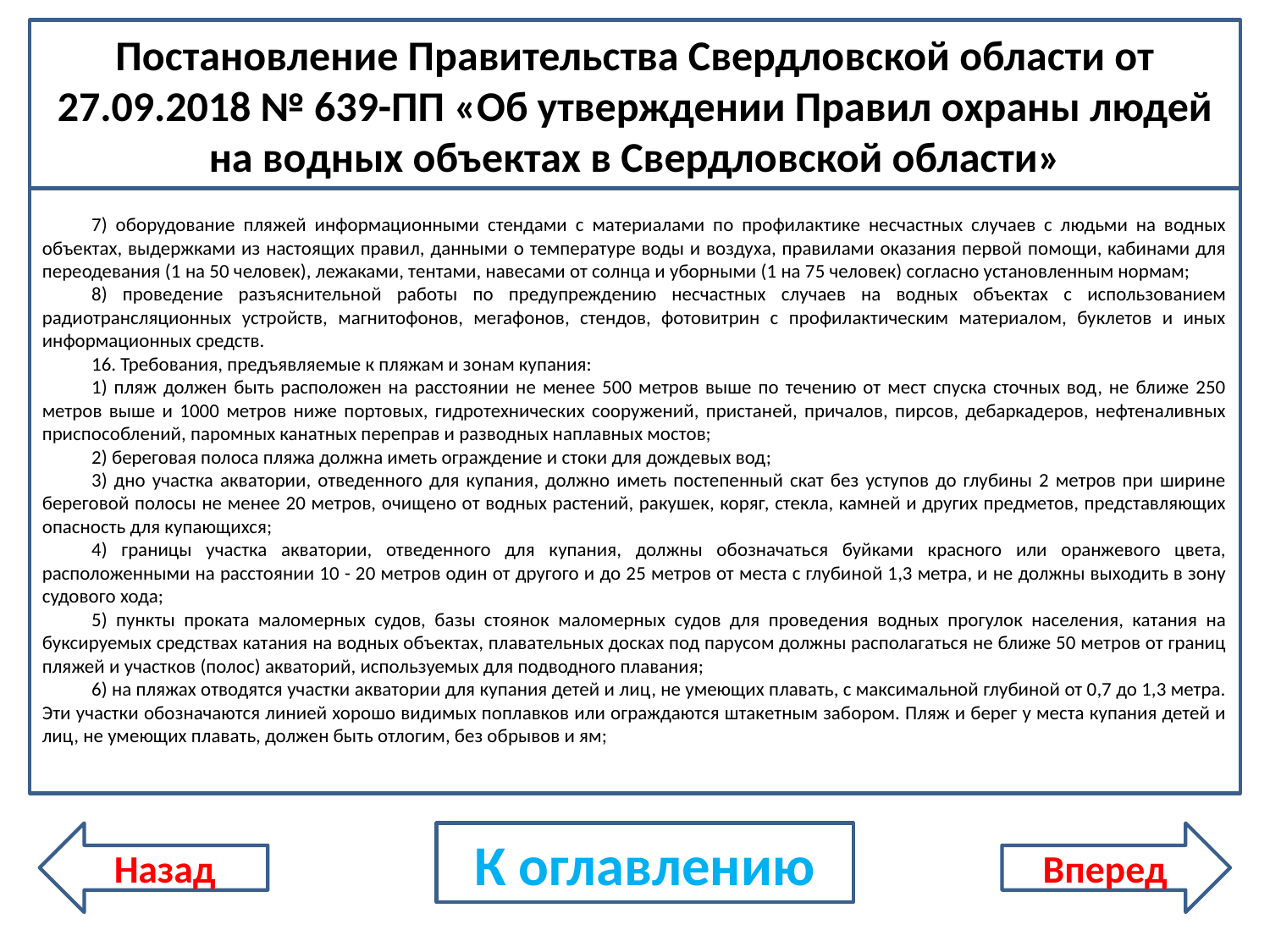

Постановление Правительства Свердловской области от 27.09.2018 № 639-ПП «Об утверждении Правил охраны людей на водных объектах в Свердловской области»
7) оборудование пляжей информационными стендами с материалами по профилактике несчастных случаев с людьми на водных объектах, выдержками из настоящих правил, данными о температуре воды и воздуха, правилами оказания первой помощи, кабинами для переодевания (1 на 50 человек), лежаками, тентами, навесами от солнца и уборными (1 на 75 человек) согласно установленным нормам;
8) проведение разъяснительной работы по предупреждению несчастных случаев на водных объектах с использованием радиотрансляционных устройств, магнитофонов, мегафонов, стендов, фотовитрин с профилактическим материалом, буклетов и иных информационных средств.
16. Требования, предъявляемые к пляжам и зонам купания:
1) пляж должен быть расположен на расстоянии не менее 500 метров выше по течению от мест спуска сточных вод, не ближе 250 метров выше и 1000 метров ниже портовых, гидротехнических сооружений, пристаней, причалов, пирсов, дебаркадеров, нефтеналивных приспособлений, паромных канатных переправ и разводных наплавных мостов;
2) береговая полоса пляжа должна иметь ограждение и стоки для дождевых вод;
3) дно участка акватории, отведенного для купания, должно иметь постепенный скат без уступов до глубины 2 метров при ширине береговой полосы не менее 20 метров, очищено от водных растений, ракушек, коряг, стекла, камней и других предметов, представляющих опасность для купающихся;
4) границы участка акватории, отведенного для купания, должны обозначаться буйками красного или оранжевого цвета, расположенными на расстоянии 10 - 20 метров один от другого и до 25 метров от места с глубиной 1,3 метра, и не должны выходить в зону судового хода;
5) пункты проката маломерных судов, базы стоянок маломерных судов для проведения водных прогулок населения, катания на буксируемых средствах катания на водных объектах, плавательных досках под парусом должны располагаться не ближе 50 метров от границ пляжей и участков (полос) акваторий, используемых для подводного плавания;
6) на пляжах отводятся участки акватории для купания детей и лиц, не умеющих плавать, с максимальной глубиной от 0,7 до 1,3 метра. Эти участки обозначаются линией хорошо видимых поплавков или ограждаются штакетным забором. Пляж и берег у места купания детей и лиц, не умеющих плавать, должен быть отлогим, без обрывов и ям;

Назад
К оглавлению
Вперед